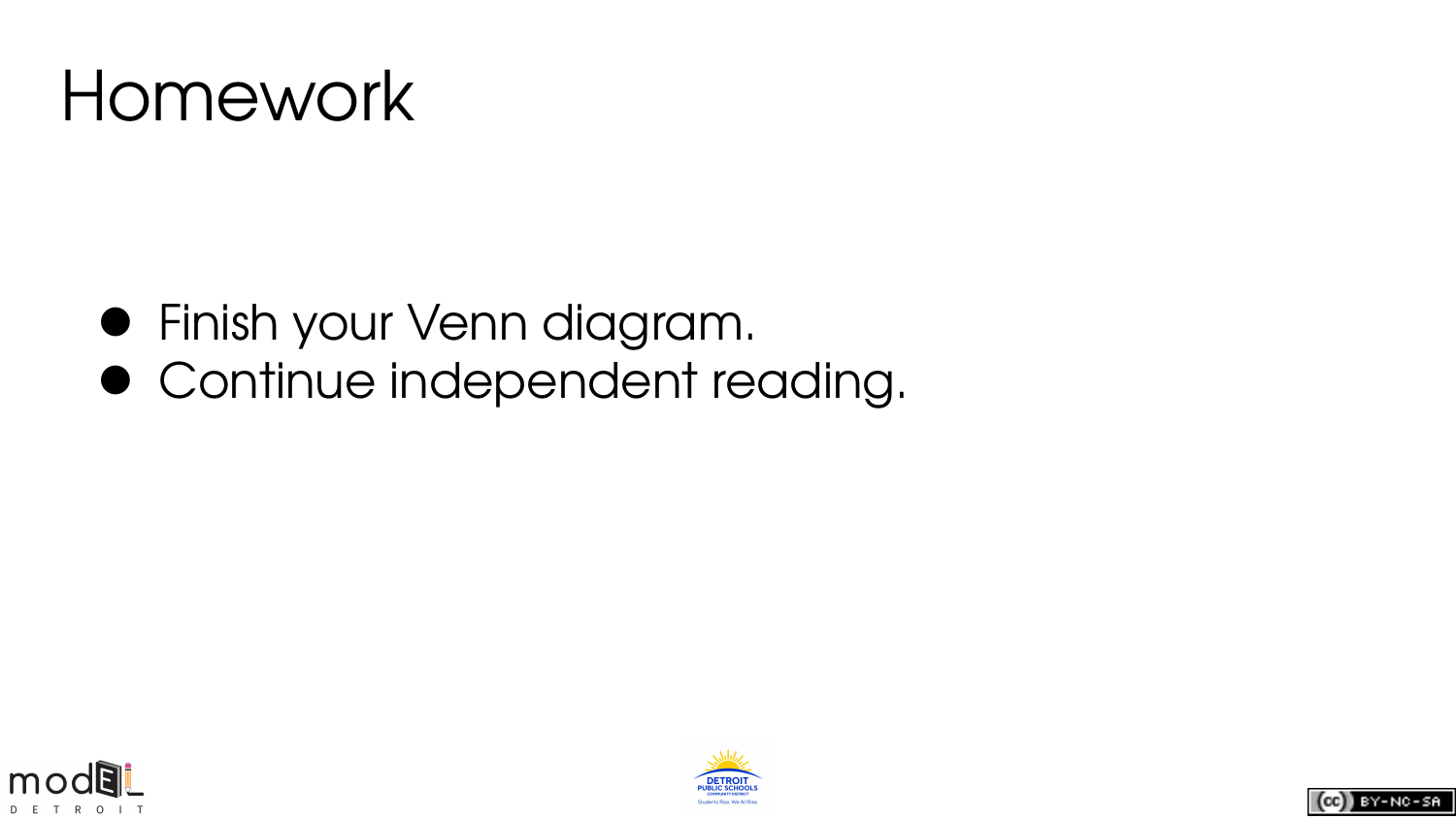

# Homework

Finish your Venn diagram.
Continue independent reading.